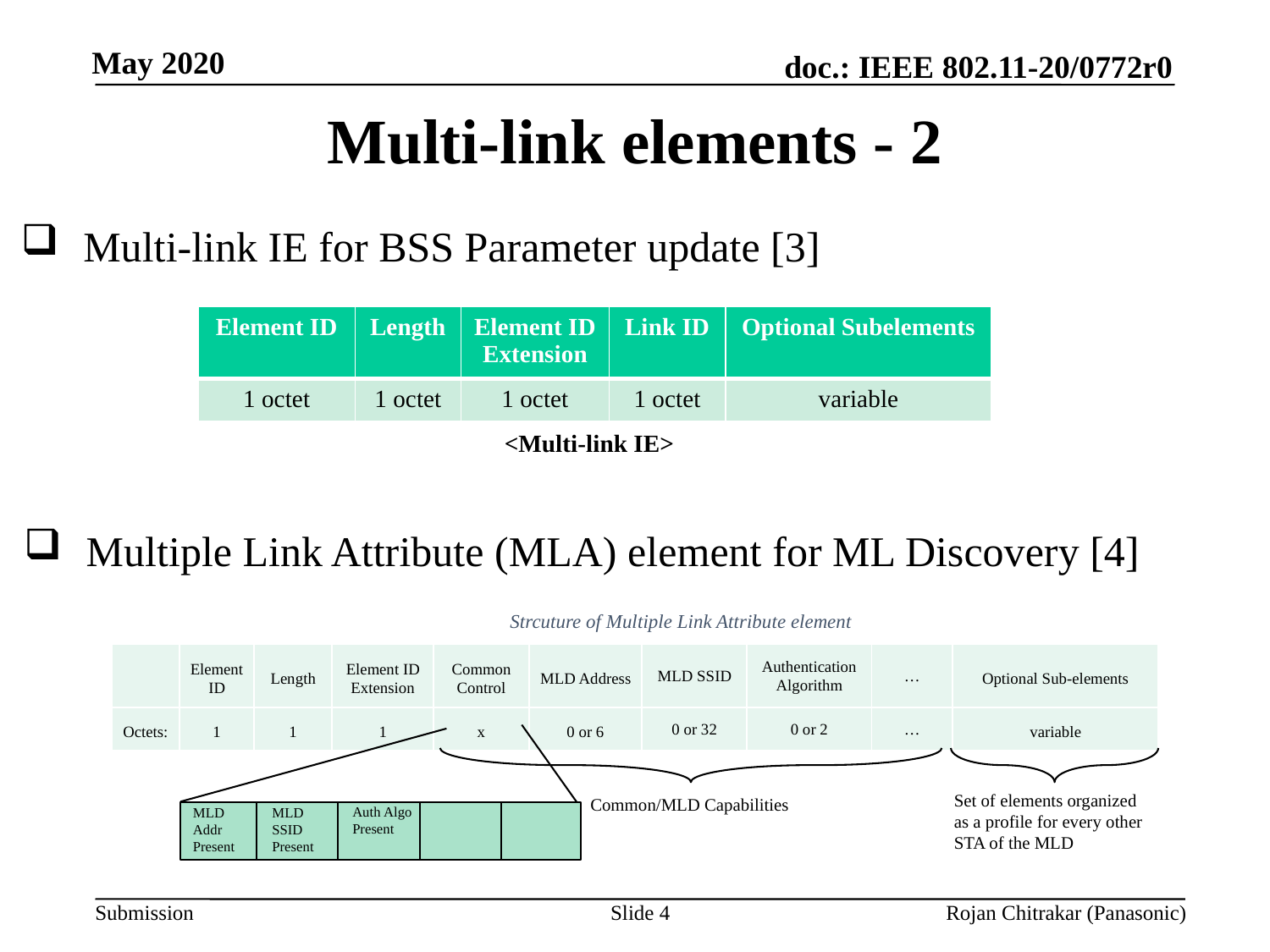

Multi-link elements - 2
Multi-link IE for BSS Parameter update [3]
| Element ID | Length | Element ID Extension | Link ID | Optional Subelements |
| --- | --- | --- | --- | --- |
| 1 octet | 1 octet | 1 octet | 1 octet | variable |
<Multi-link IE>

Multiple Link Attribute (MLA) element for ML Discovery [4]
Strcuture of Multiple Link Attribute element
|  | Element ID | Length | Element ID Extension | Common Control | MLD Address | MLD SSID | Authentication Algorithm | … | Optional Sub-elements |
| --- | --- | --- | --- | --- | --- | --- | --- | --- | --- |
| Octets: | 1 | 1 | 1 | x | 0 or 6 | 0 or 32 | 0 or 2 | … | variable |

Set of elements organized as a profile for every other STA of the MLD
Common/MLD Capabilities
Auth Algo Present
MLD Addr Present
MLD SSID Present

Slide 4
Rojan Chitrakar (Panasonic)